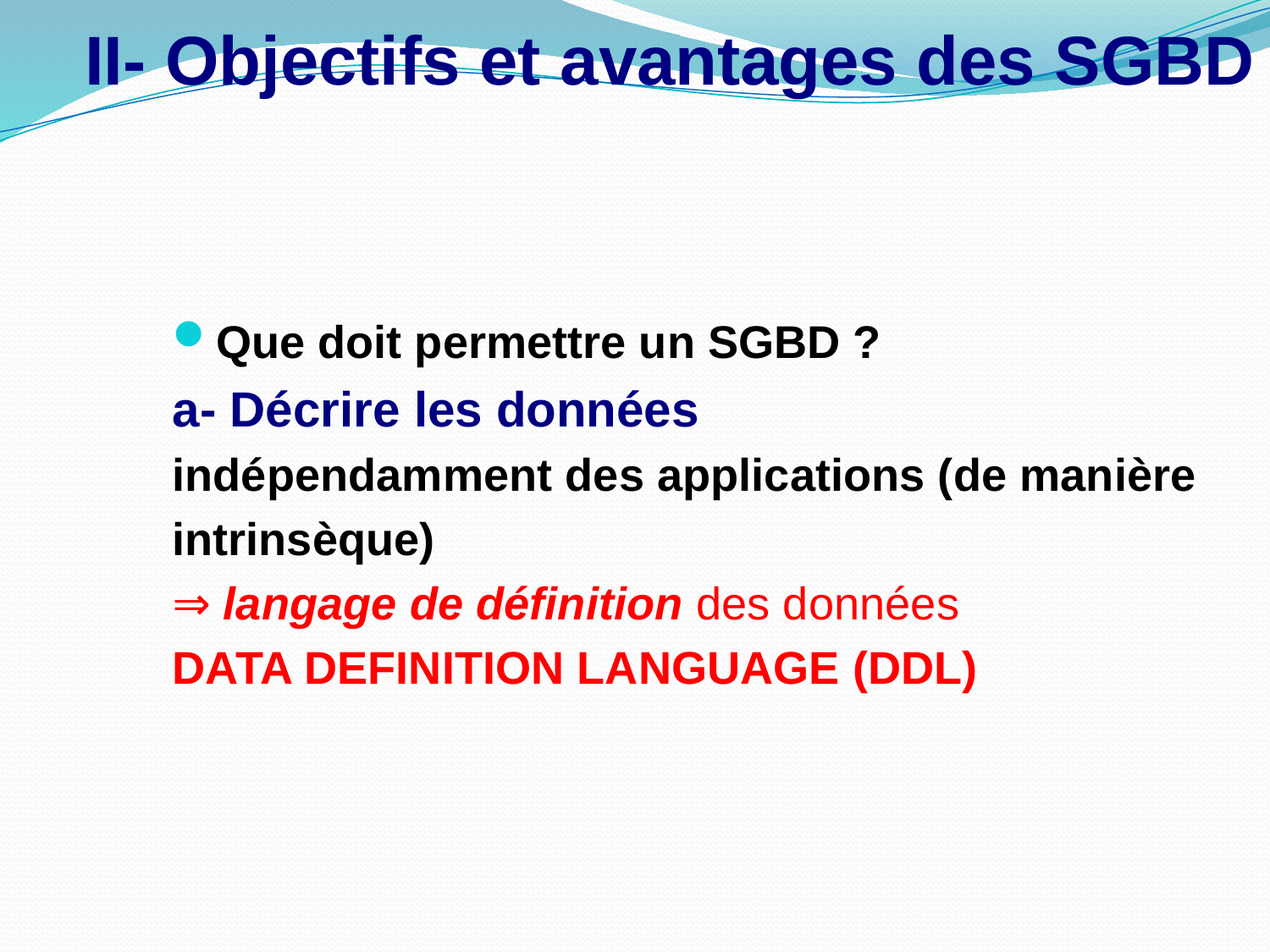

II- Objectifs et avantages des SGBD
Que doit permettre un SGBD ?
a- Décrire les données
indépendamment des applications (de manière
intrinsèque)
⇒ langage de définition des données
DATA DEFINITION LANGUAGE (DDL)